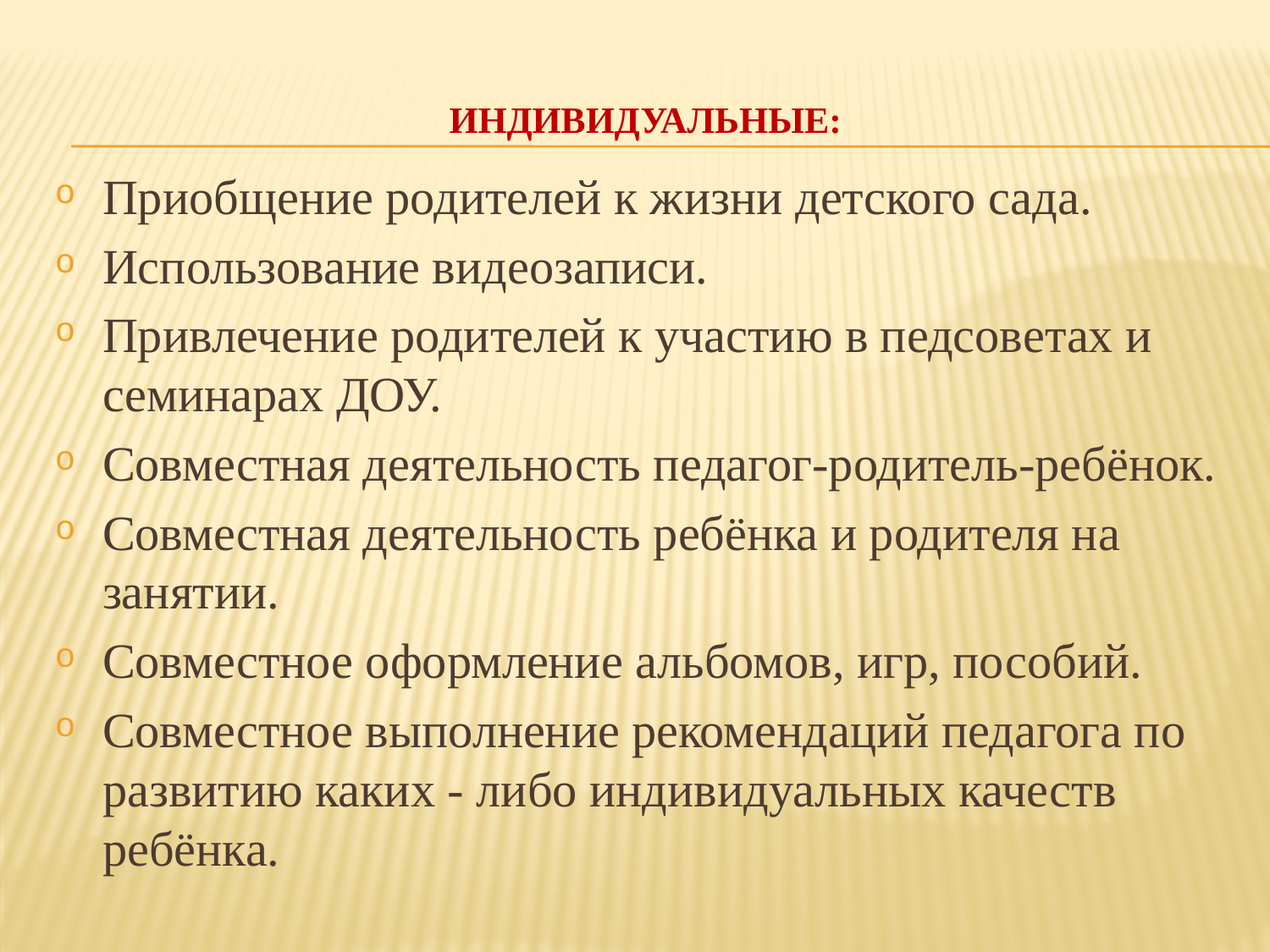

# Индивидуальные:
Приобщение родителей к жизни детского сада.
Использование видеозаписи.
Привлечение родителей к участию в педсоветах и семинарах ДОУ.
Совместная деятельность педагог-родитель-ребёнок.
Совместная деятельность ребёнка и родителя на занятии.
Совместное оформление альбомов, игр, пособий.
Совместное выполнение рекомендаций педагога по развитию каких - либо индивидуальных качеств ребёнка.